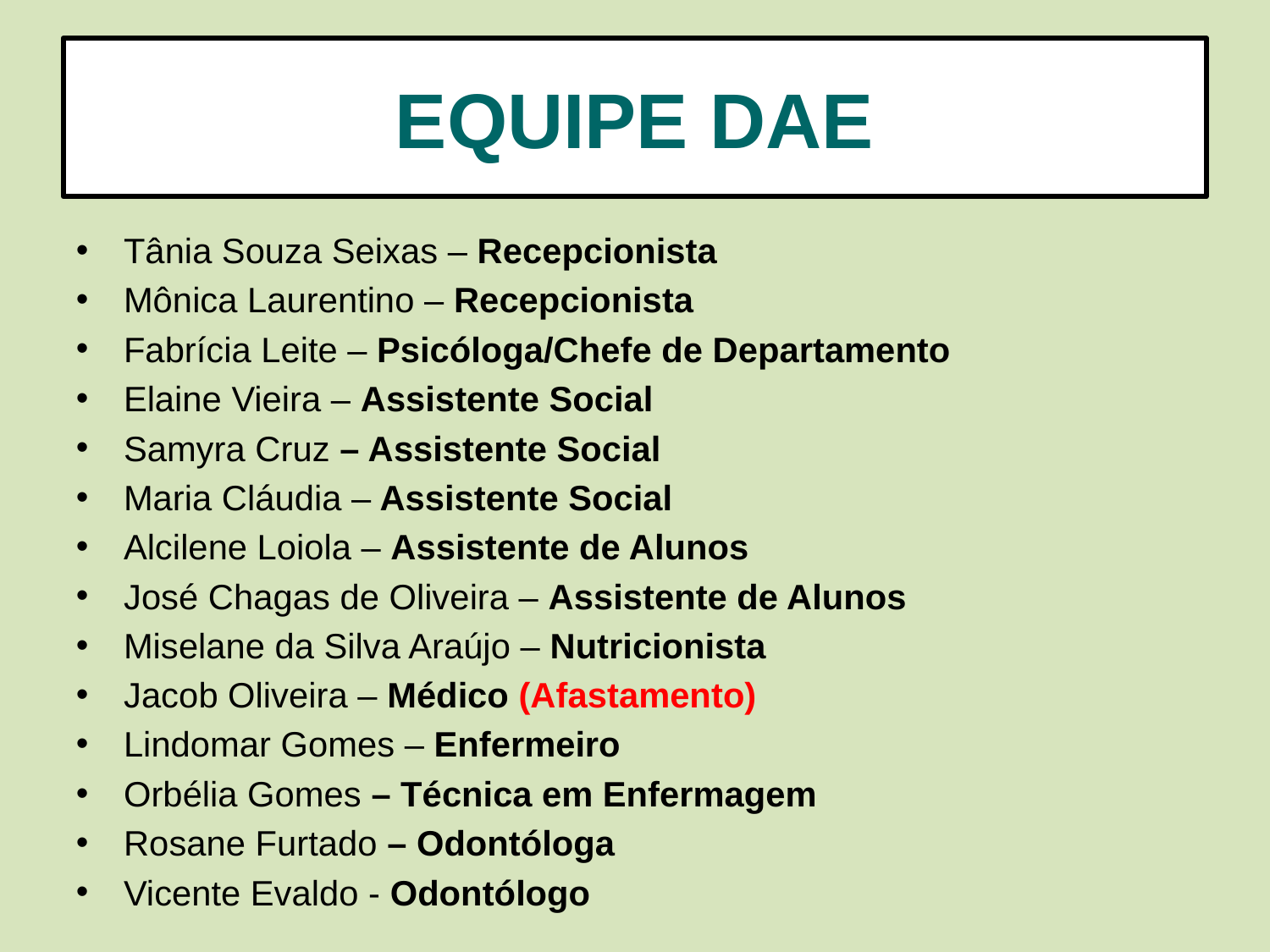

# EQUIPE DAE
Tânia Souza Seixas – Recepcionista
Mônica Laurentino – Recepcionista
Fabrícia Leite – Psicóloga/Chefe de Departamento
Elaine Vieira – Assistente Social
Samyra Cruz – Assistente Social
Maria Cláudia – Assistente Social
Alcilene Loiola – Assistente de Alunos
José Chagas de Oliveira – Assistente de Alunos
Miselane da Silva Araújo – Nutricionista
Jacob Oliveira – Médico (Afastamento)
Lindomar Gomes – Enfermeiro
Orbélia Gomes – Técnica em Enfermagem
Rosane Furtado – Odontóloga
Vicente Evaldo - Odontólogo